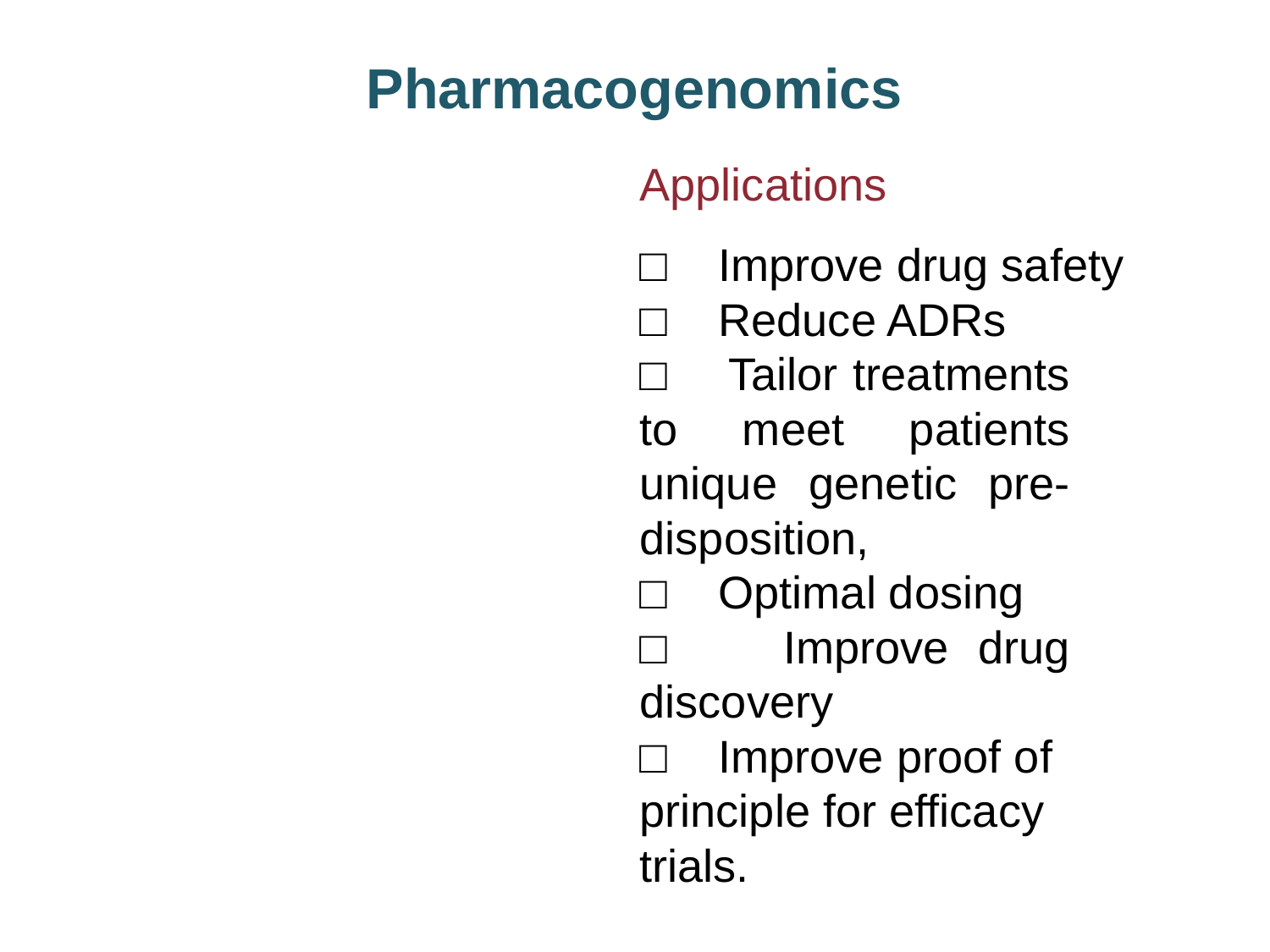

Pharmacogenomics
Applications
□    Improve drug safety
□    Reduce ADRs
□    Tailor treatments to meet patients unique genetic pre-disposition,
□    Optimal dosing
□    Improve drug discovery
□    Improve proof of principle for efficacy trials.